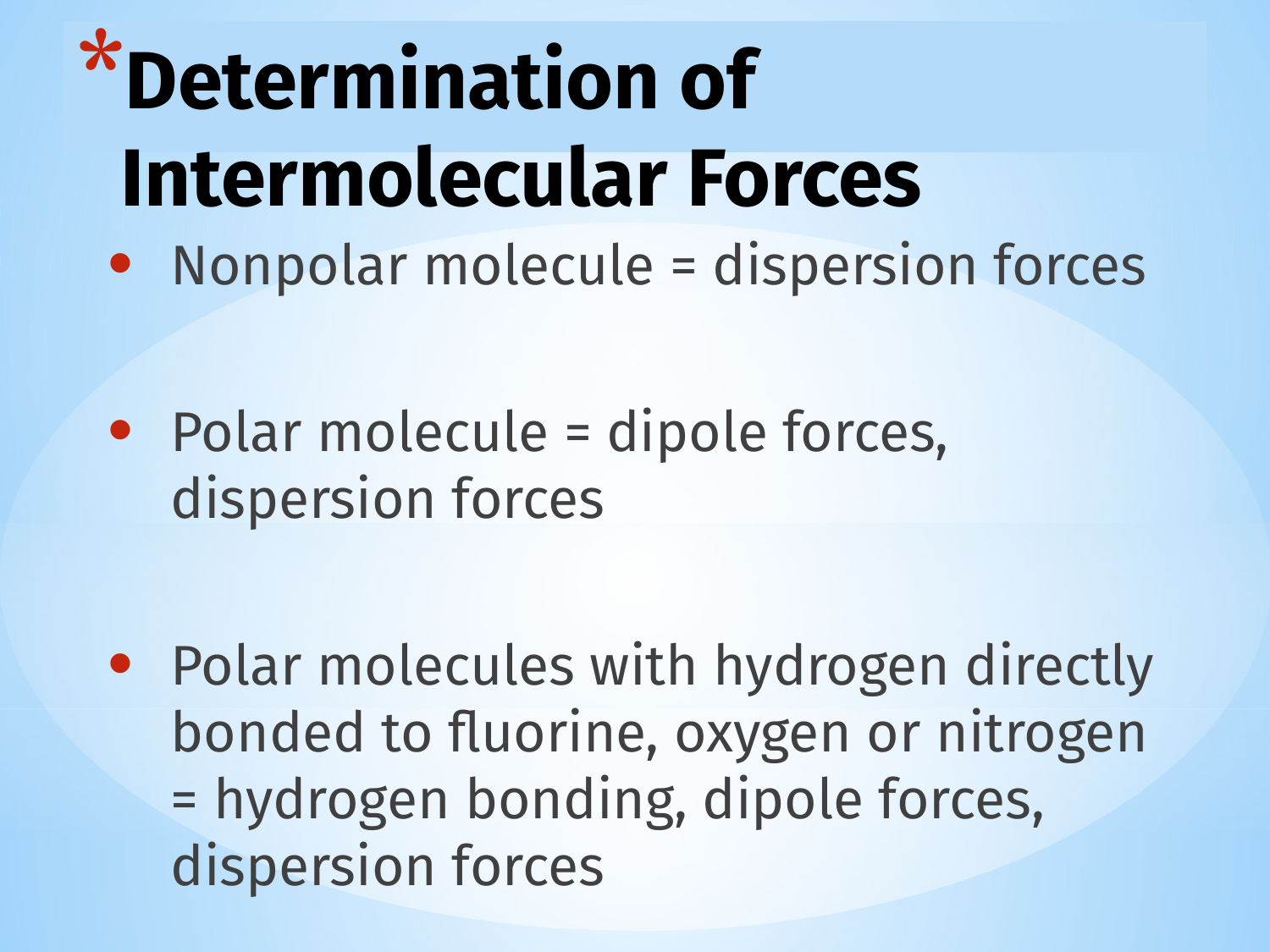

# Determination of Intermolecular Forces
Nonpolar molecule = dispersion forces

Polar molecule = dipole forces, dispersion forces

Polar molecules with hydrogen directly bonded to fluorine, oxygen or nitrogen = hydrogen bonding, dipole forces, dispersion forces